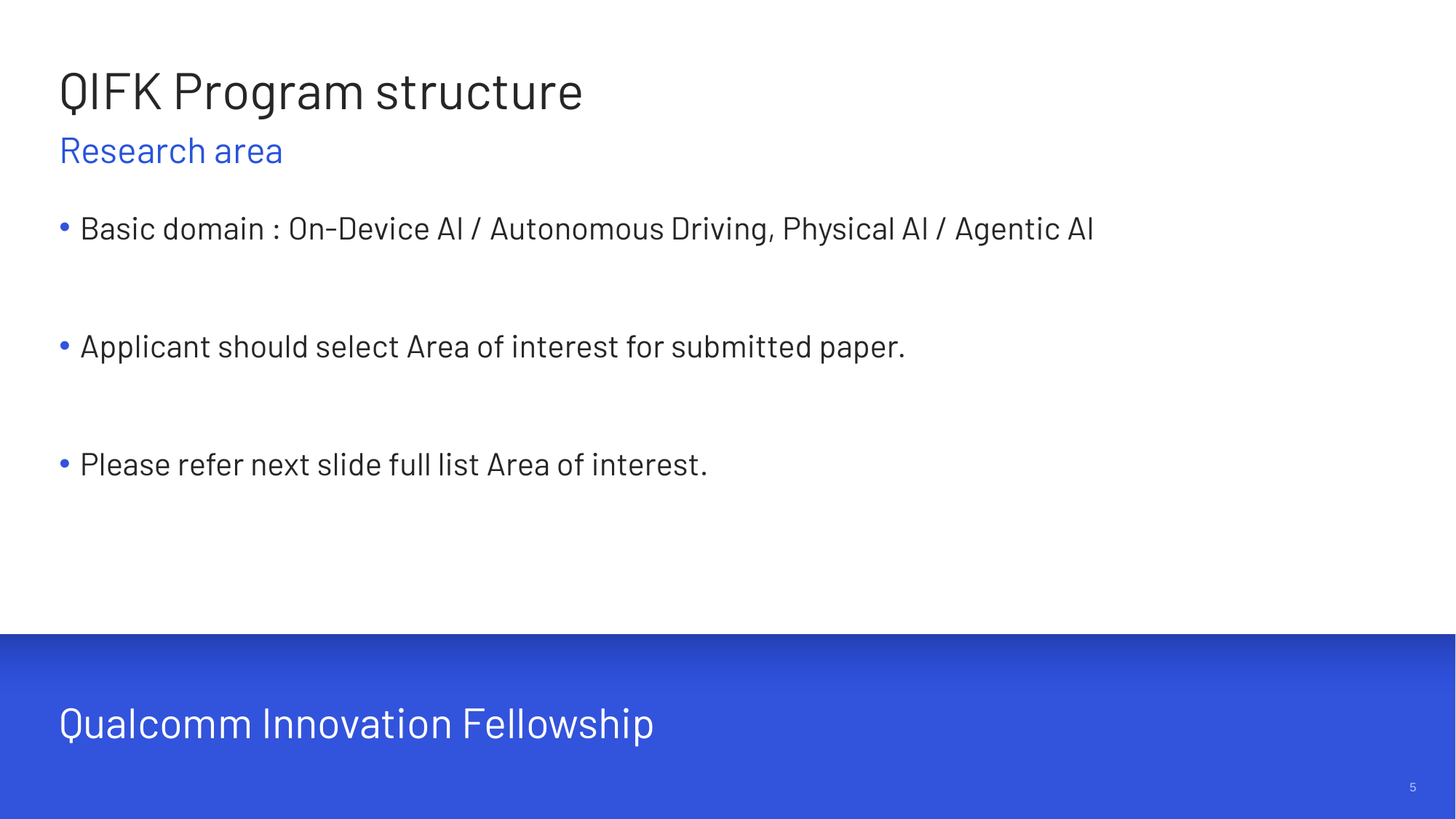

# QIFK Program structure
Research area
Basic domain : On-Device AI / Autonomous Driving, Physical AI / Agentic AI

Applicant should select Area of interest for submitted paper.

Please refer next slide full list Area of interest.

Qualcomm Innovation Fellowship